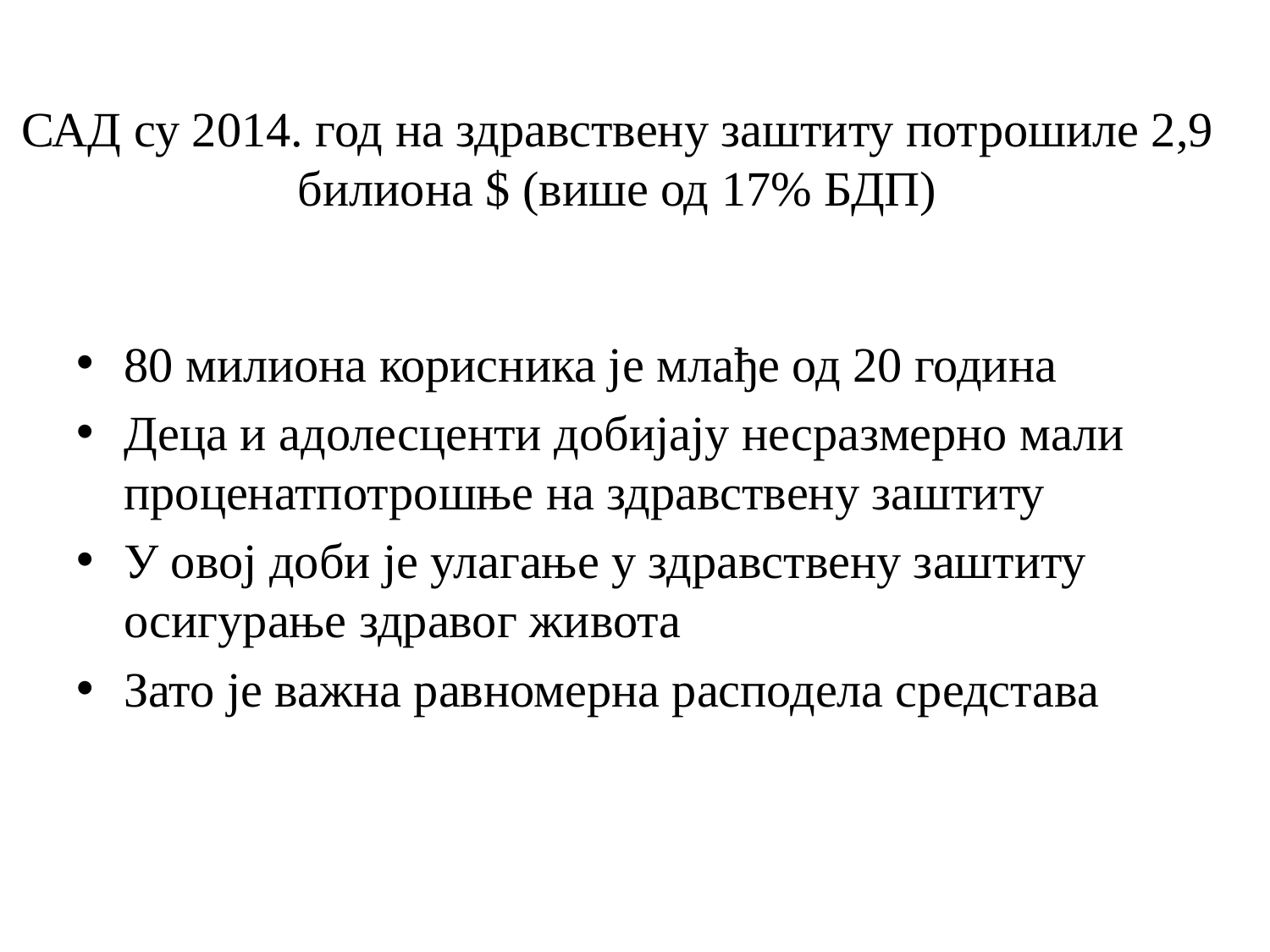

# САД су 2014. год на здравствену заштиту потрошиле 2,9 билиона $ (више од 17% БДП)
80 милиона корисника је млађе од 20 година
Деца и адолесценти добијају несразмерно мали проценатпотрошње на здравствену заштиту
У овој доби је улагање у здравствену заштиту осигурање здравог живота
Зато је важна равномерна расподела средстава